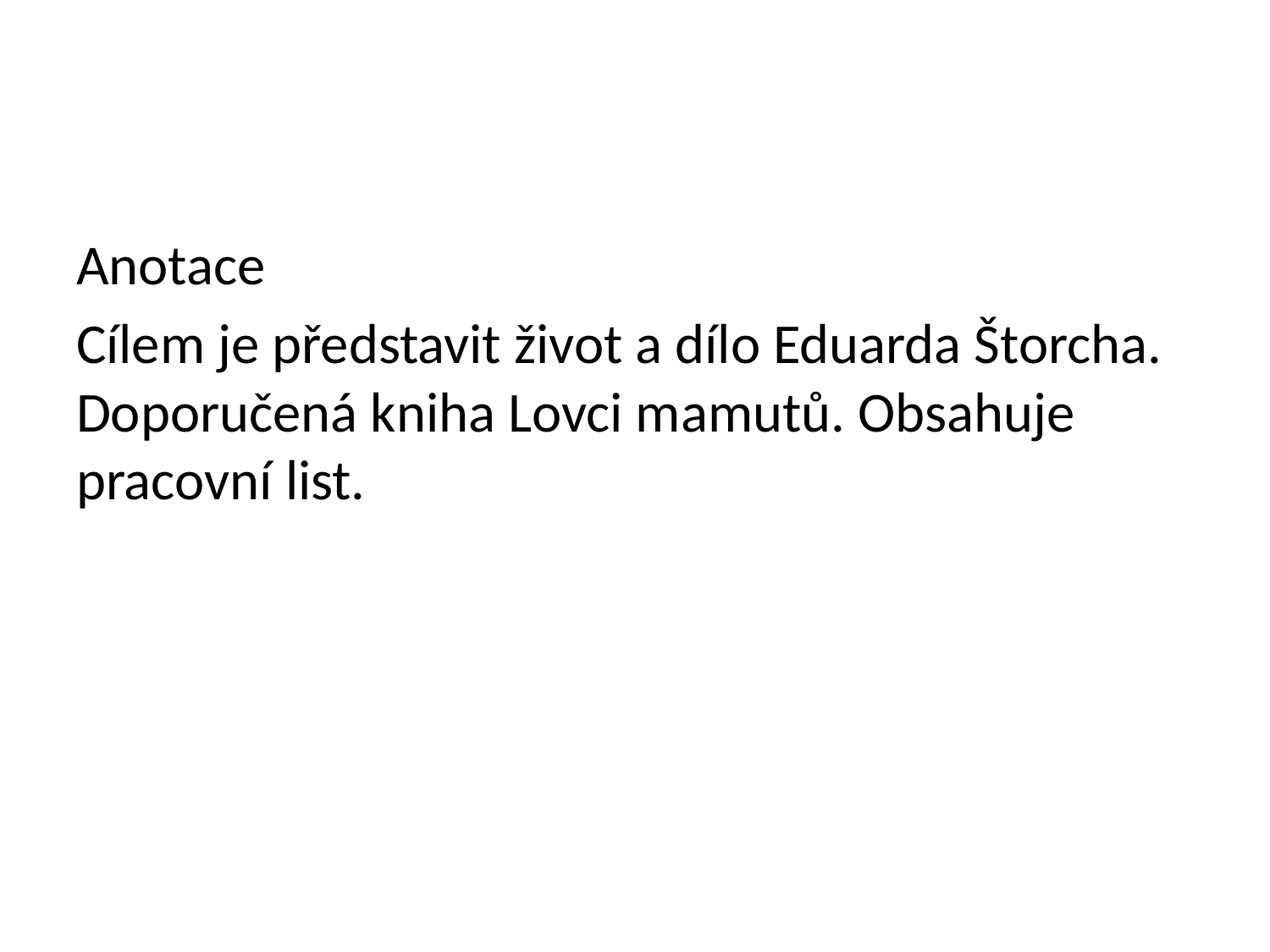

Anotace
Cílem je představit život a dílo Eduarda Štorcha. Doporučená kniha Lovci mamutů. Obsahuje pracovní list.